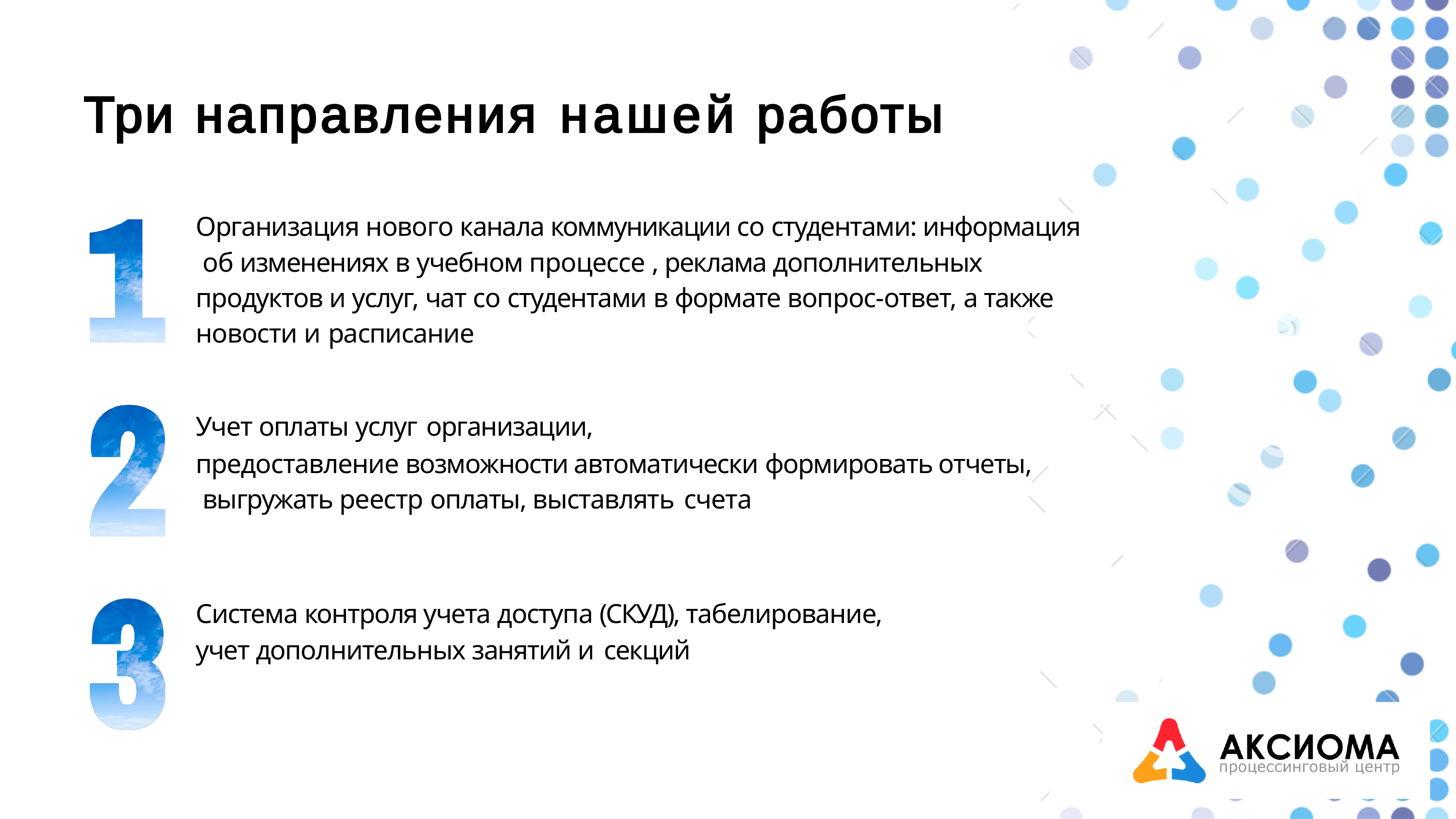

# Три направления нашей работы
Организация нового канала коммуникации со студентами: информация  об изменениях в учебном процессе , реклама дополнительных  продуктов и услуг, чат со студентами в формате вопрос-ответ, а также  новости и расписание

Учет оплаты услуг организации,
предоставление возможности автоматически формировать отчеты, выгружать реестр оплаты, выставлять счета

Система контроля учета доступа (СКУД), табелирование,  учет дополнительных занятий и секций